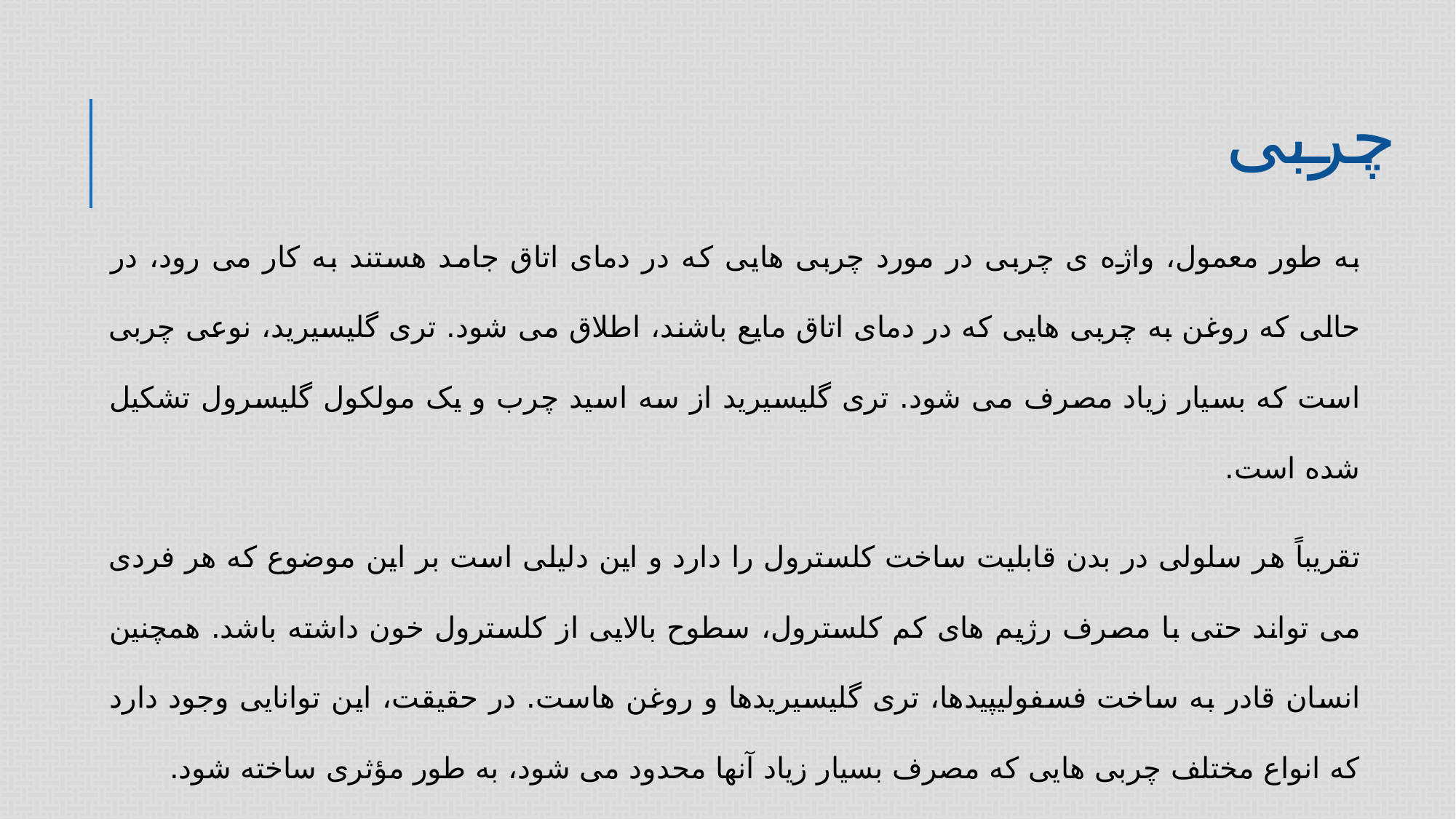

# چربی
به طور معمول، واژه ی چربی در مورد چربی هایی که در دمای اتاق جامد هستند به کار می رود، در حالی که روغن به چربی هایی که در دمای اتاق مایع باشند، اطلاق می شود. تری گلیسیرید، نوعی چربی است که بسیار زیاد مصرف می شود. تری گلیسیرید از سه اسید چرب و یک مولکول گلیسرول تشکیل شده است.
تقریباً هر سلولی در بدن قابلیت ساخت کلسترول را دارد و این دلیلی است بر این موضوع که هر فردی می تواند حتی با مصرف رژیم های کم کلسترول، سطوح بالایی از کلسترول خون داشته باشد. همچنین انسان قادر به ساخت فسفولیپیدها، تری گلیسیریدها و روغن هاست. در حقیقت، این توانایی وجود دارد که انواع مختلف چربی هایی که مصرف بسیار زیاد آنها محدود می شود، به طور مؤثری ساخته شود.